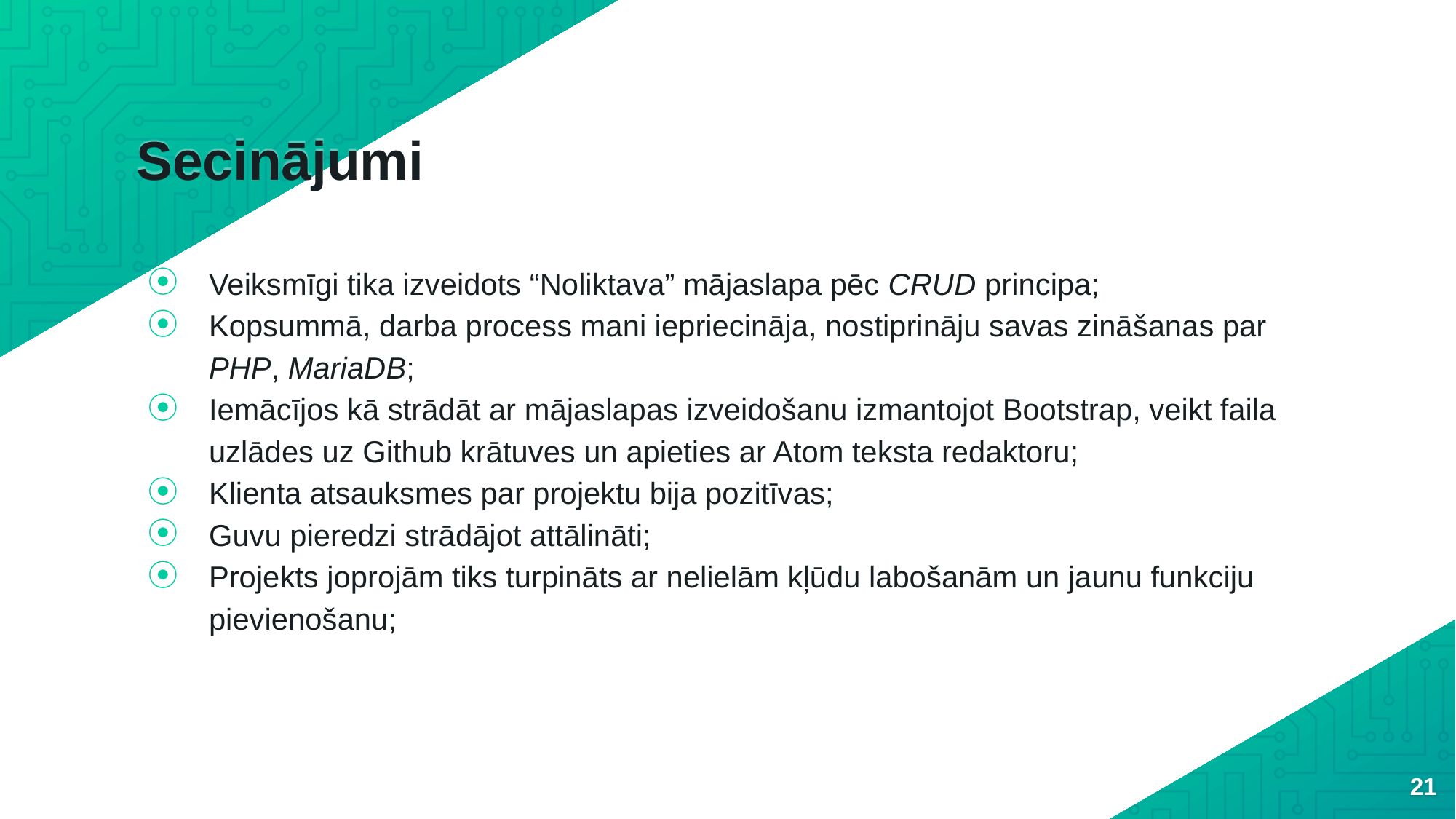

# Secinājumi
Veiksmīgi tika izveidots “Noliktava” mājaslapa pēc CRUD principa;
Kopsummā, darba process mani iepriecināja, nostiprināju savas zināšanas par PHP, MariaDB;
Iemācījos kā strādāt ar mājaslapas izveidošanu izmantojot Bootstrap, veikt faila uzlādes uz Github krātuves un apieties ar Atom teksta redaktoru;
Klienta atsauksmes par projektu bija pozitīvas;
Guvu pieredzi strādājot attālināti;
Projekts joprojām tiks turpināts ar nelielām kļūdu labošanām un jaunu funkciju pievienošanu;

21